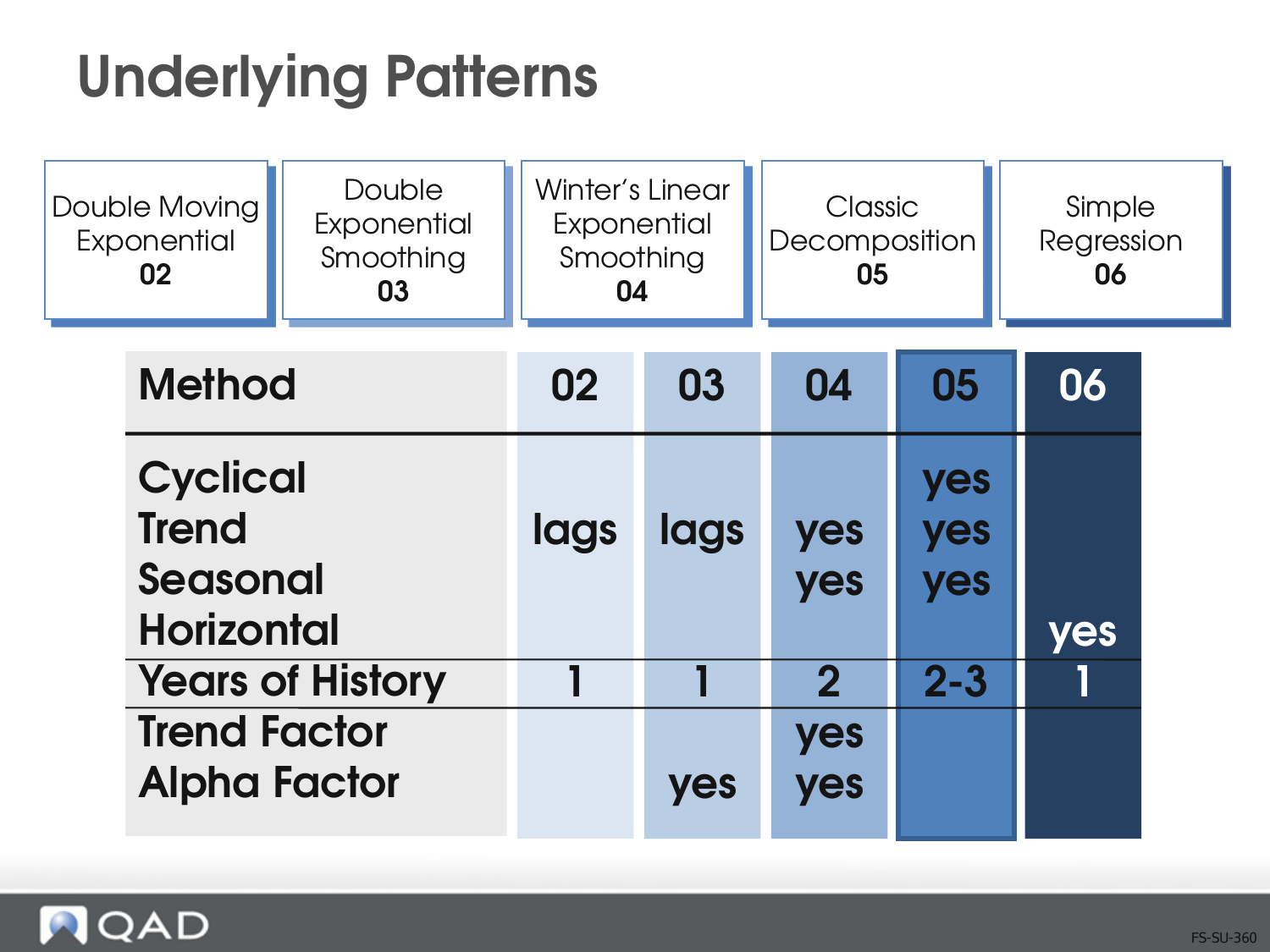

# Underlying Patterns
Double Moving Exponential
02
Double Exponential Smoothing
03
Winter’s Linear Exponential Smoothing
04
Classic
Decomposition
05
Simple
Regression
06
Method

Cyclical
Trend
Seasonal
Horizontal
Years of History
Trend Factor
Alpha Factor
02

lags

1

03

lags

1

yes
04

yes
yes

2
yes
yes
05

yes
yes
yes

2-3

06

yes
1

FS-SU-360